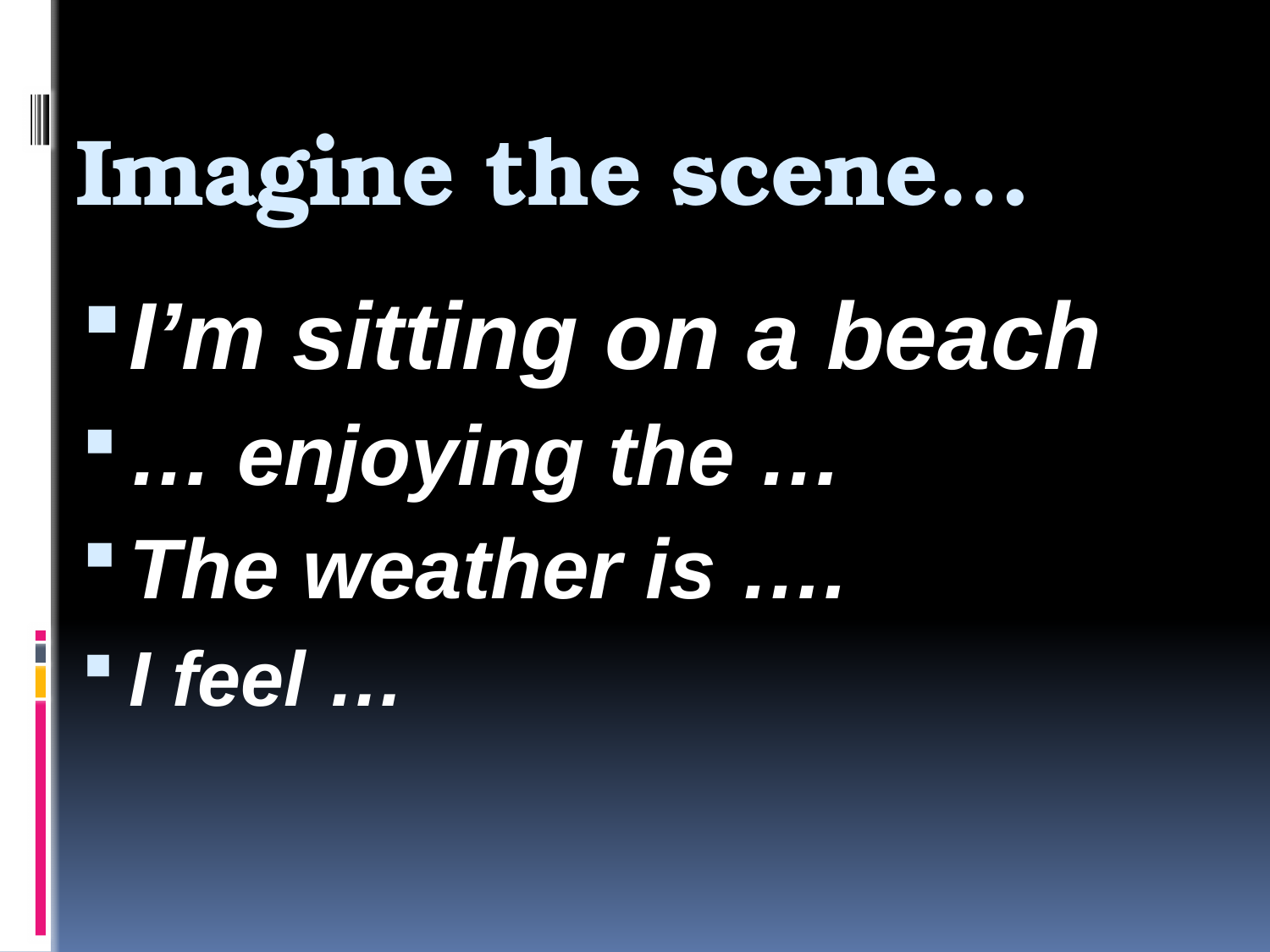

# Imagine the scene…
I’m sitting on a beach
… enjoying the …
The weather is ….
I feel …